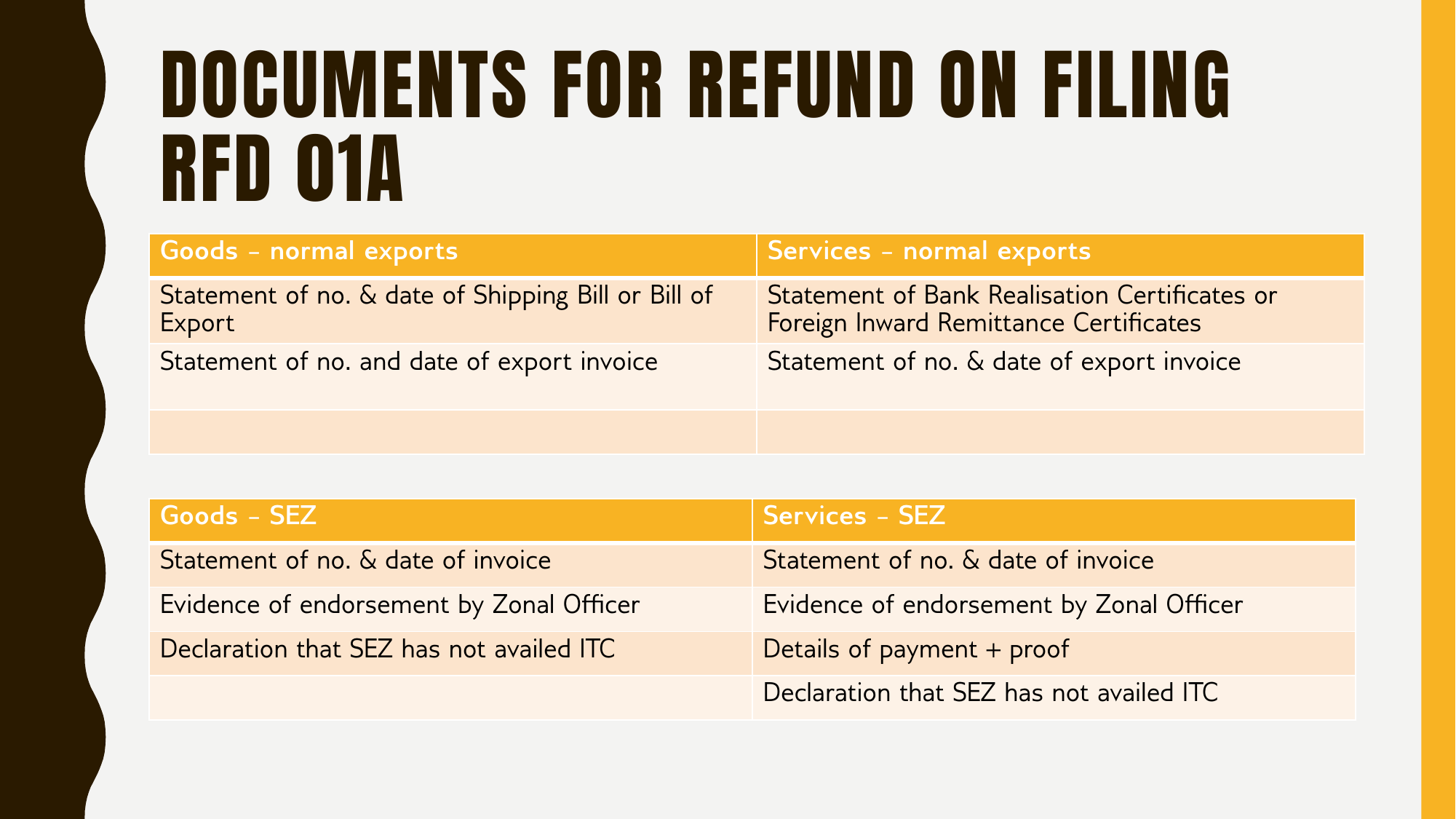

# Documents for Refund on Filing RFD 01A
| Goods – normal exports | Services – normal exports |
| --- | --- |
| Statement of no. & date of Shipping Bill or Bill of Export | Statement of Bank Realisation Certificates or Foreign Inward Remittance Certificates |
| Statement of no. and date of export invoice | Statement of no. & date of export invoice |
|  |  |
| Goods – SEZ | Services – SEZ |
| --- | --- |
| Statement of no. & date of invoice | Statement of no. & date of invoice |
| Evidence of endorsement by Zonal Officer | Evidence of endorsement by Zonal Officer |
| Declaration that SEZ has not availed ITC | Details of payment + proof |
|  | Declaration that SEZ has not availed ITC |